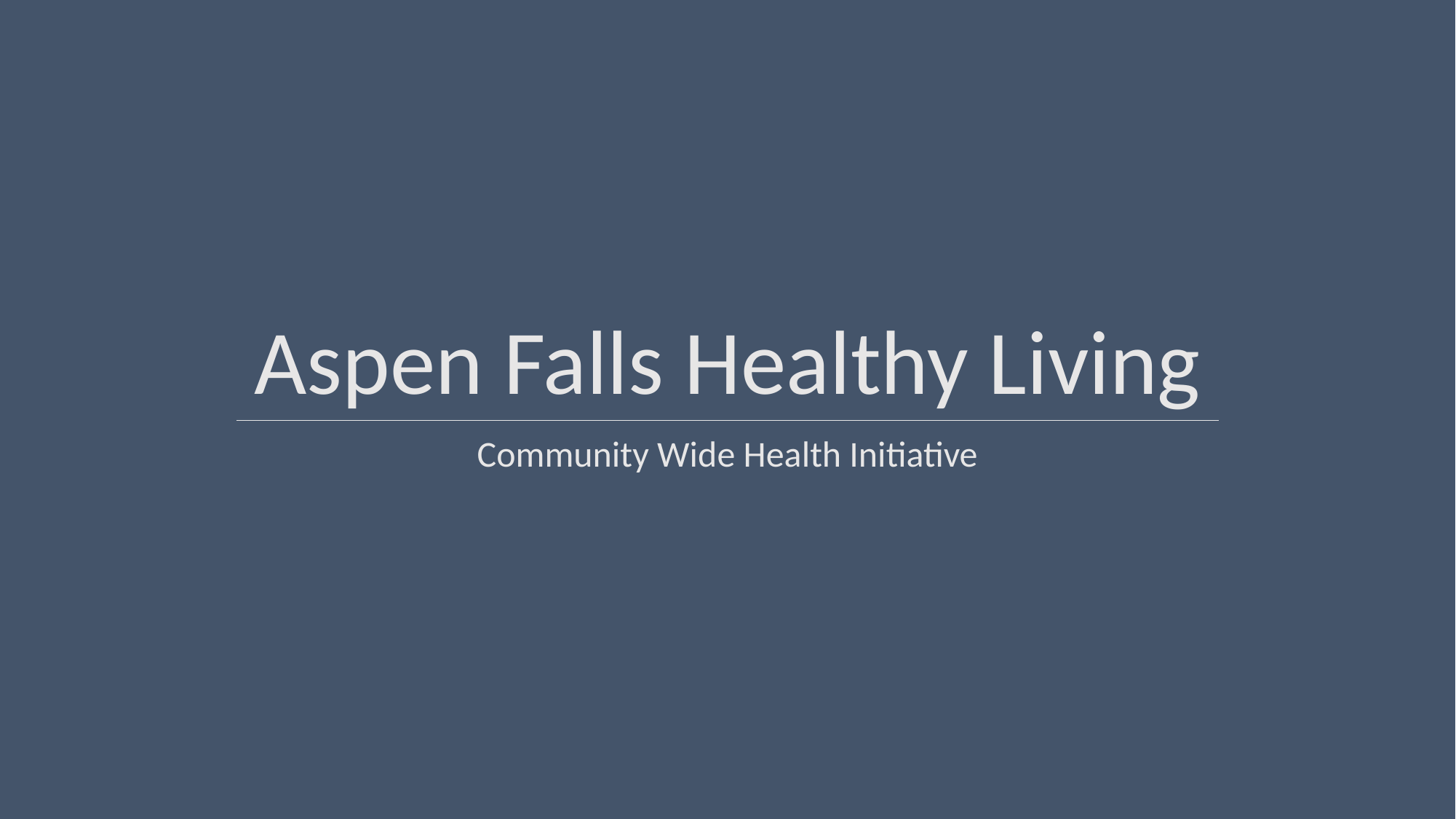

# Aspen Falls Healthy Living
Community Wide Health Initiative